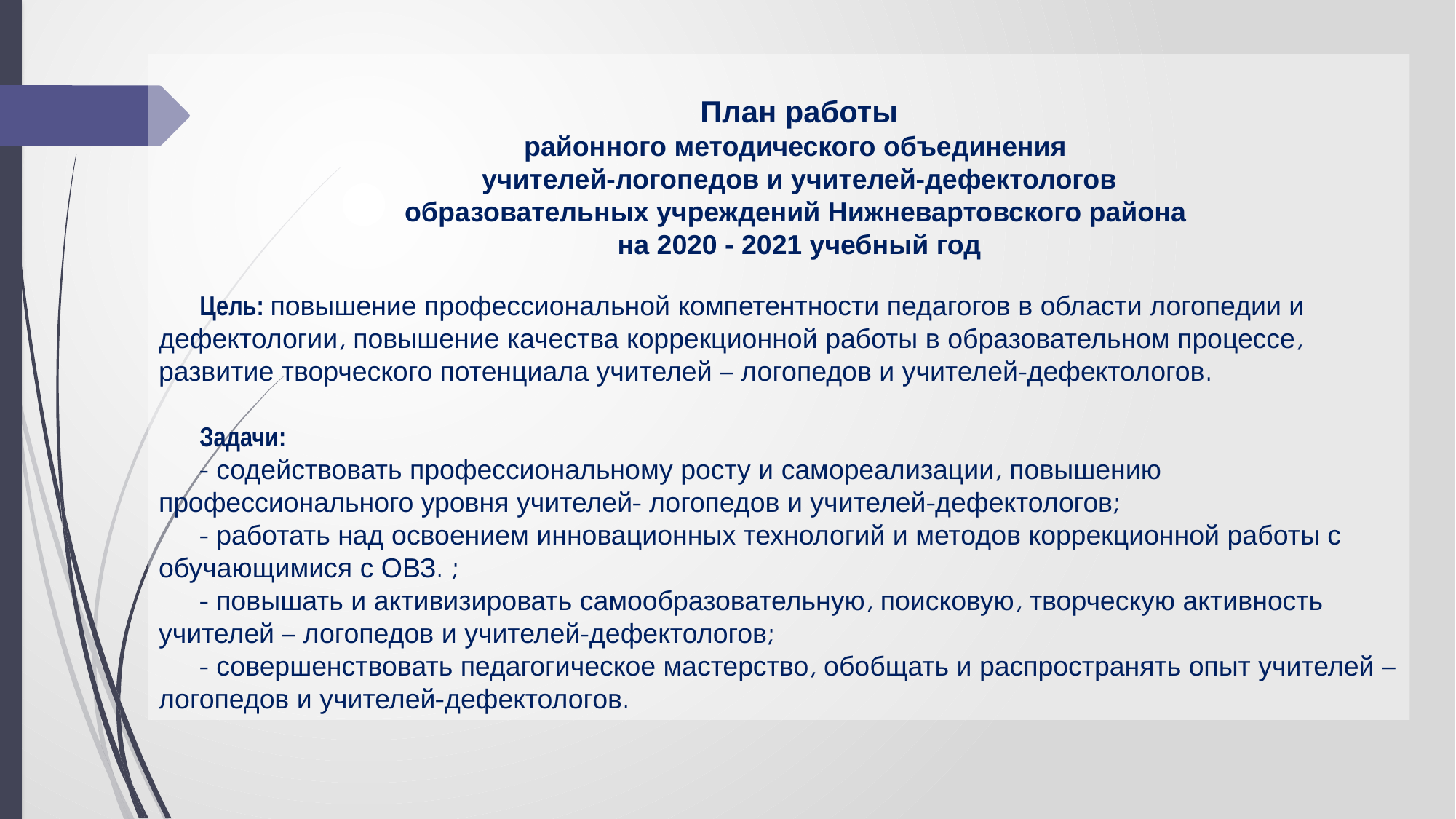

План работы
районного методического объединения
учителей-логопедов и учителей-дефектологов
образовательных учреждений Нижневартовского района
на 2020 - 2021 учебный год

Цель: повышение профессиональной компетентности педагогов в области логопедии и дефектологии, повышение качества коррекционной работы в образовательном процессе, развитие творческого потенциала учителей – логопедов и учителей-дефектологов.

Задачи:
- содействовать профессиональному росту и самореализации, повышению профессионального уровня учителей- логопедов и учителей-дефектологов;
- работать над освоением инновационных технологий и методов коррекционной работы с обучающимися с ОВЗ. ;
- повышать и активизировать самообразовательную, поисковую, творческую активность учителей – логопедов и учителей-дефектологов;
- совершенствовать педагогическое мастерство, обобщать и распространять опыт учителей – логопедов и учителей-дефектологов.